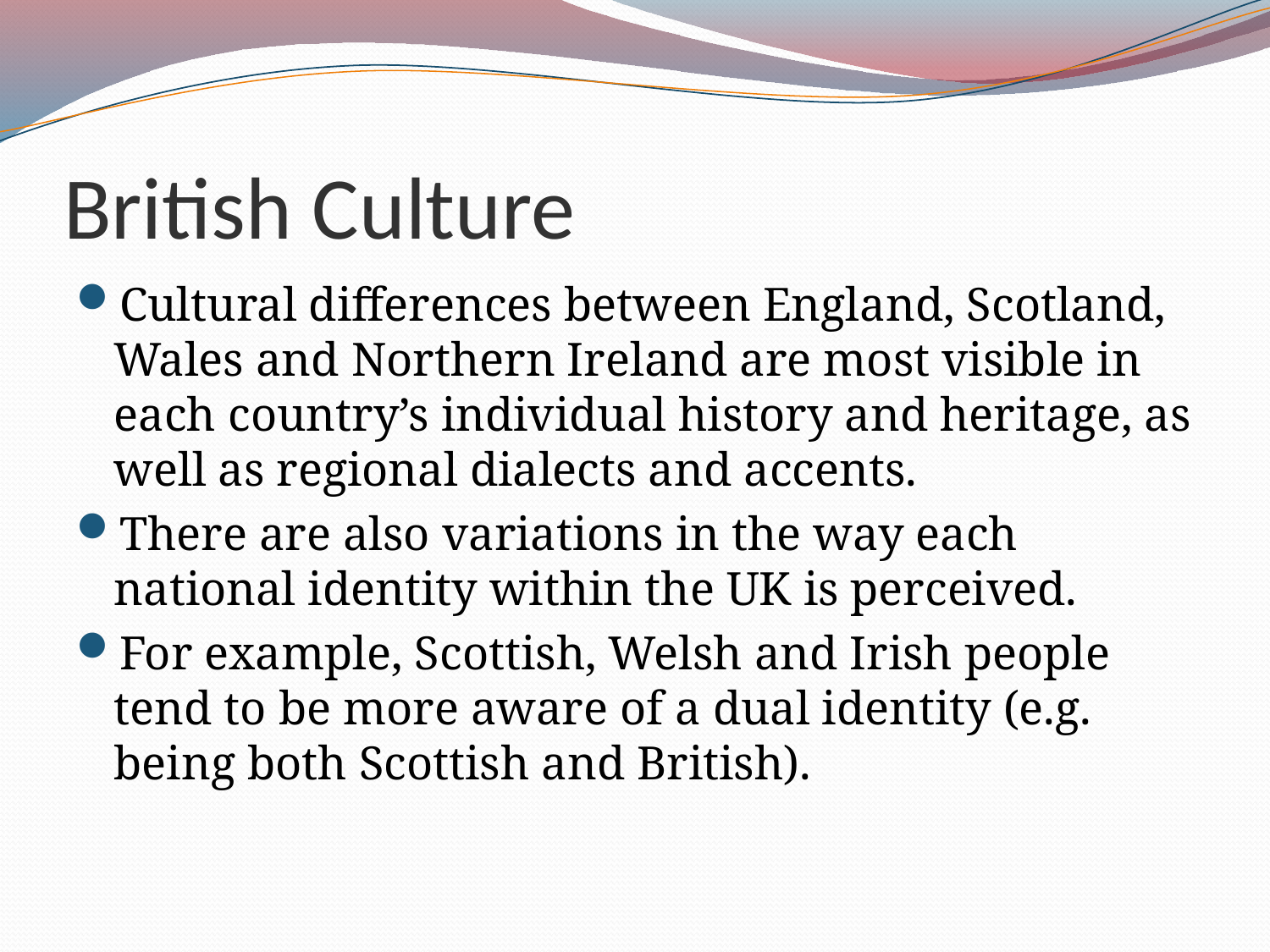

# British Culture
Cultural differences between England, Scotland, Wales and Northern Ireland are most visible in each country’s individual history and heritage, as well as regional dialects and accents.
There are also variations in the way each national identity within the UK is perceived.
For example, Scottish, Welsh and Irish people tend to be more aware of a dual identity (e.g. being both Scottish and British).